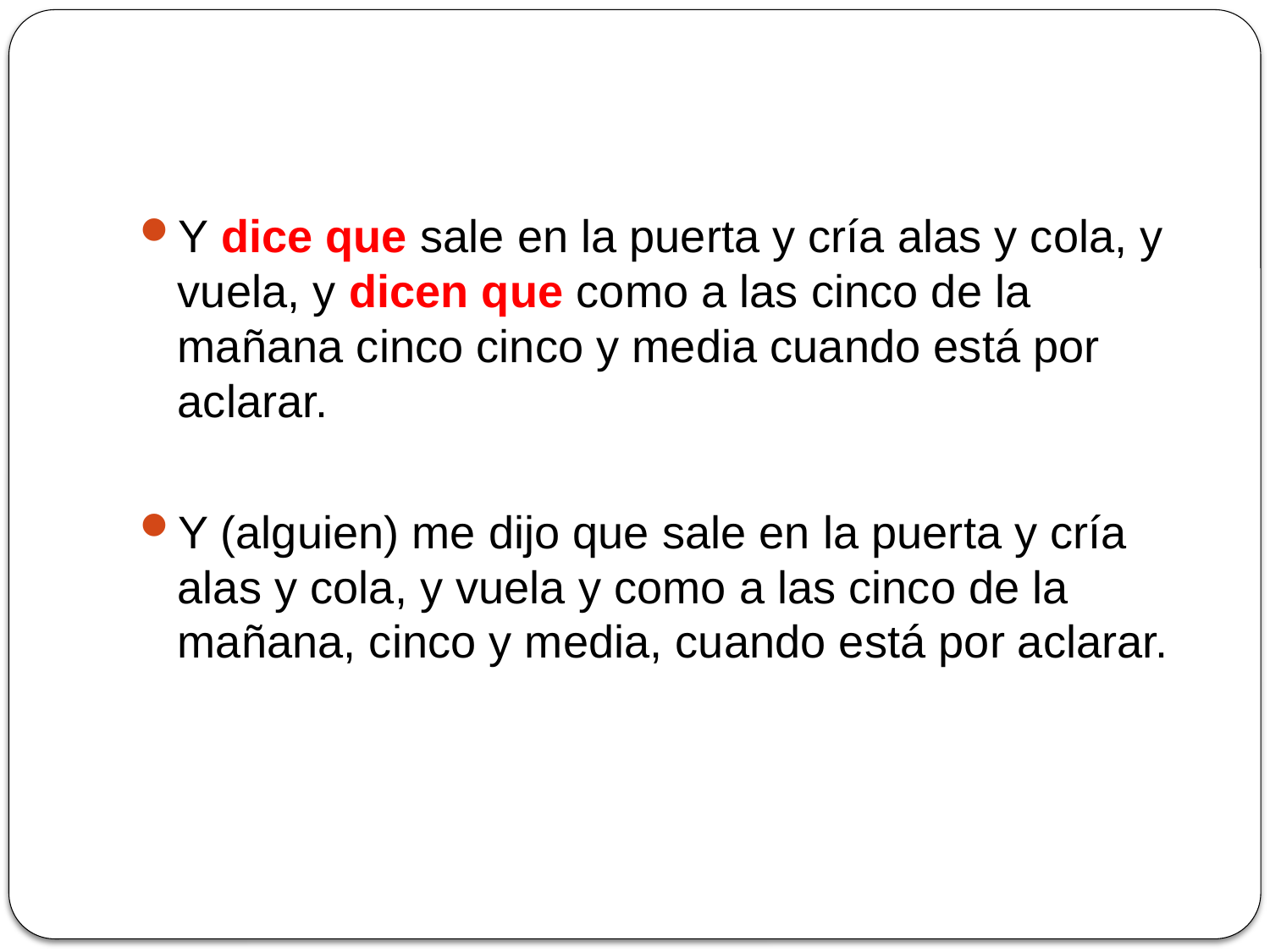

#
Y dice que sale en la puerta y cría alas y cola, y vuela, y dicen que como a las cinco de la mañana cinco cinco y media cuando está por aclarar.

Y (alguien) me dijo que sale en la puerta y cría alas y cola, y vuela y como a las cinco de la mañana, cinco y media, cuando está por aclarar.